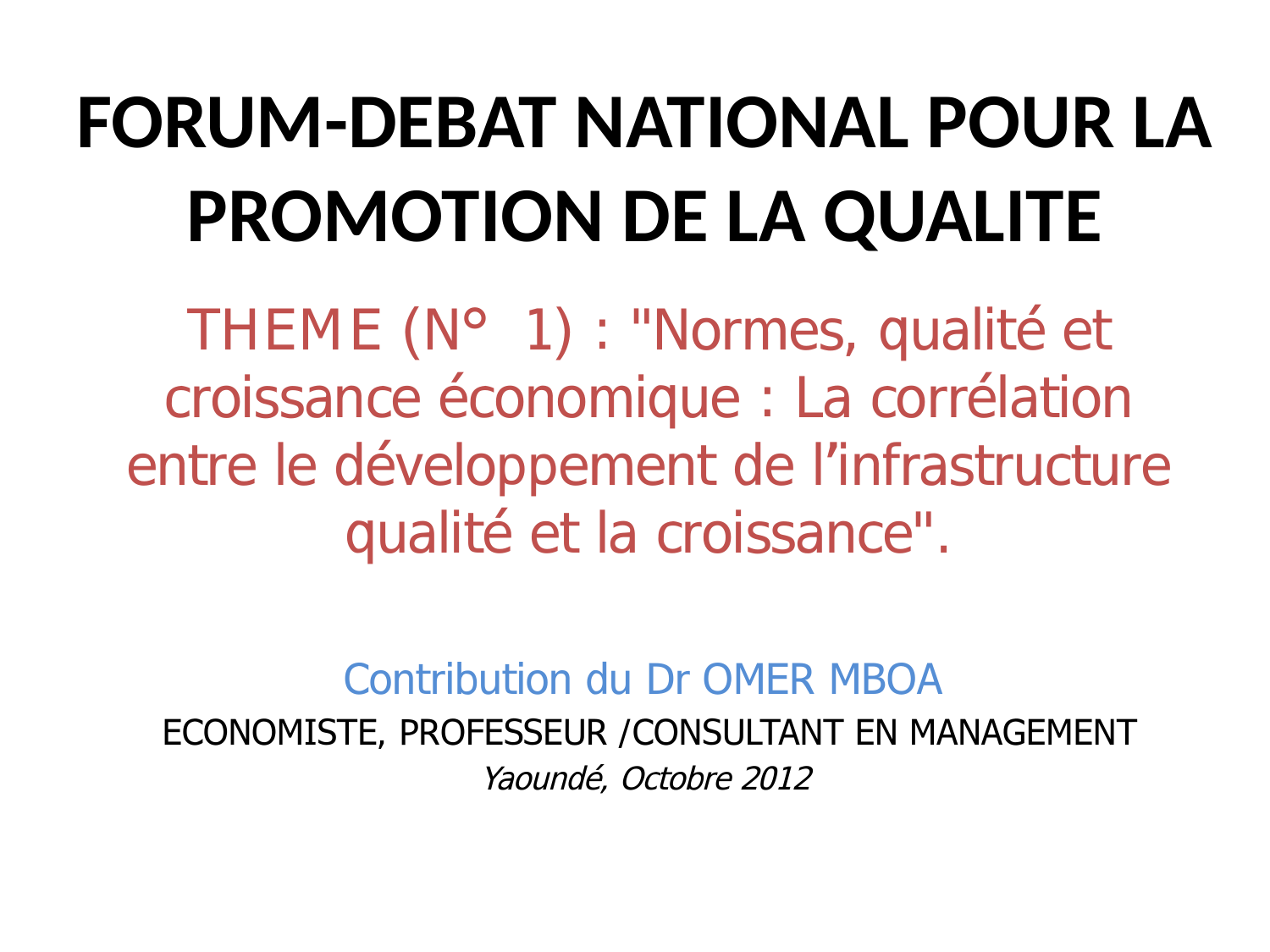

# FORUM-DEBAT NATIONAL POUR LA PROMOTION DE LA QUALITE
THEME (N°  1) : "Normes, qualité et croissance économique : La corrélation entre le développement de l’infrastructure qualité et la croissance".

Contribution du Dr OMER MBOA
ECONOMISTE, PROFESSEUR /CONSULTANT EN MANAGEMENT
Yaoundé, Octobre 2012